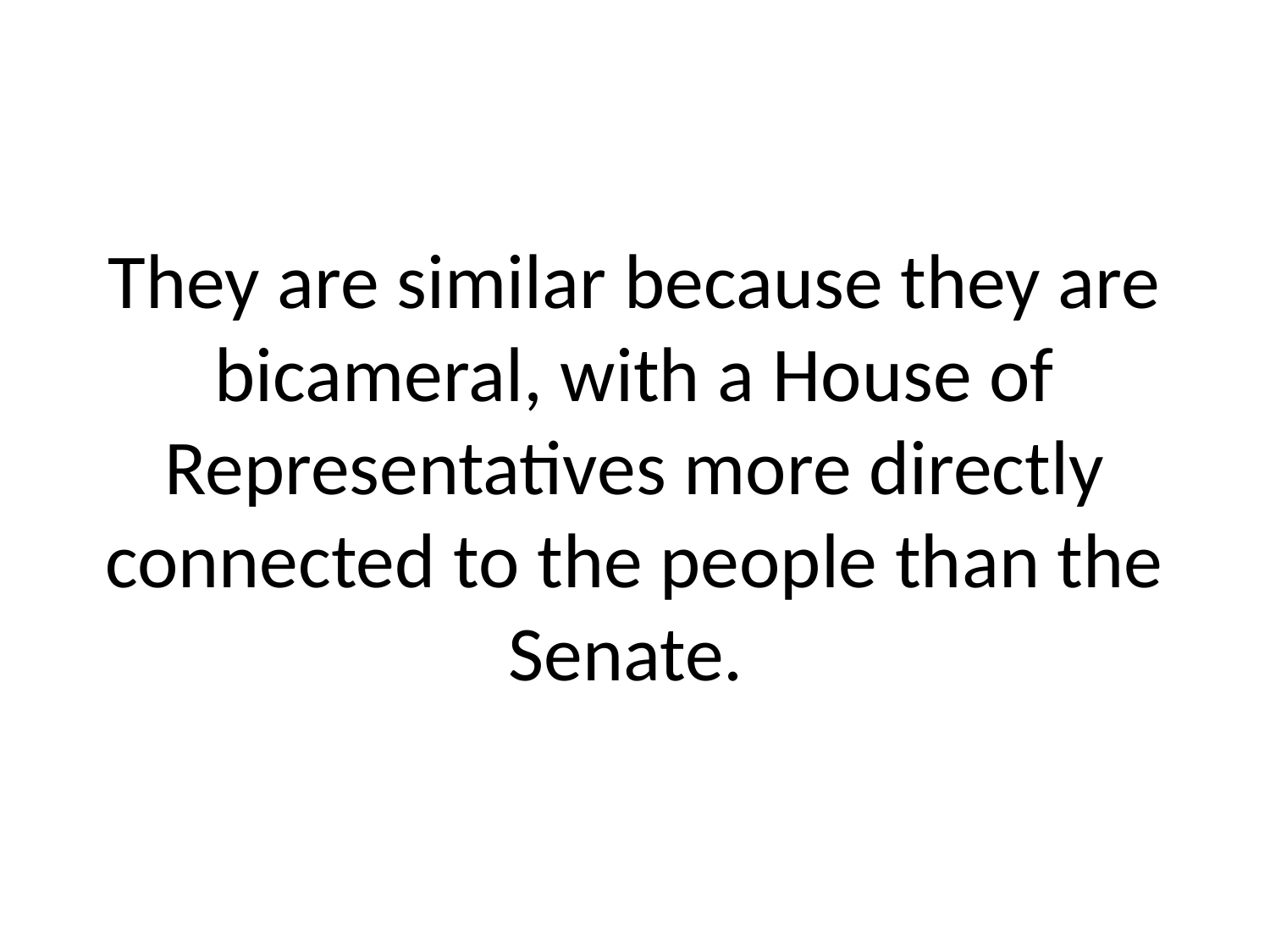

# They are similar because they are bicameral, with a House of Representatives more directly connected to the people than the Senate.